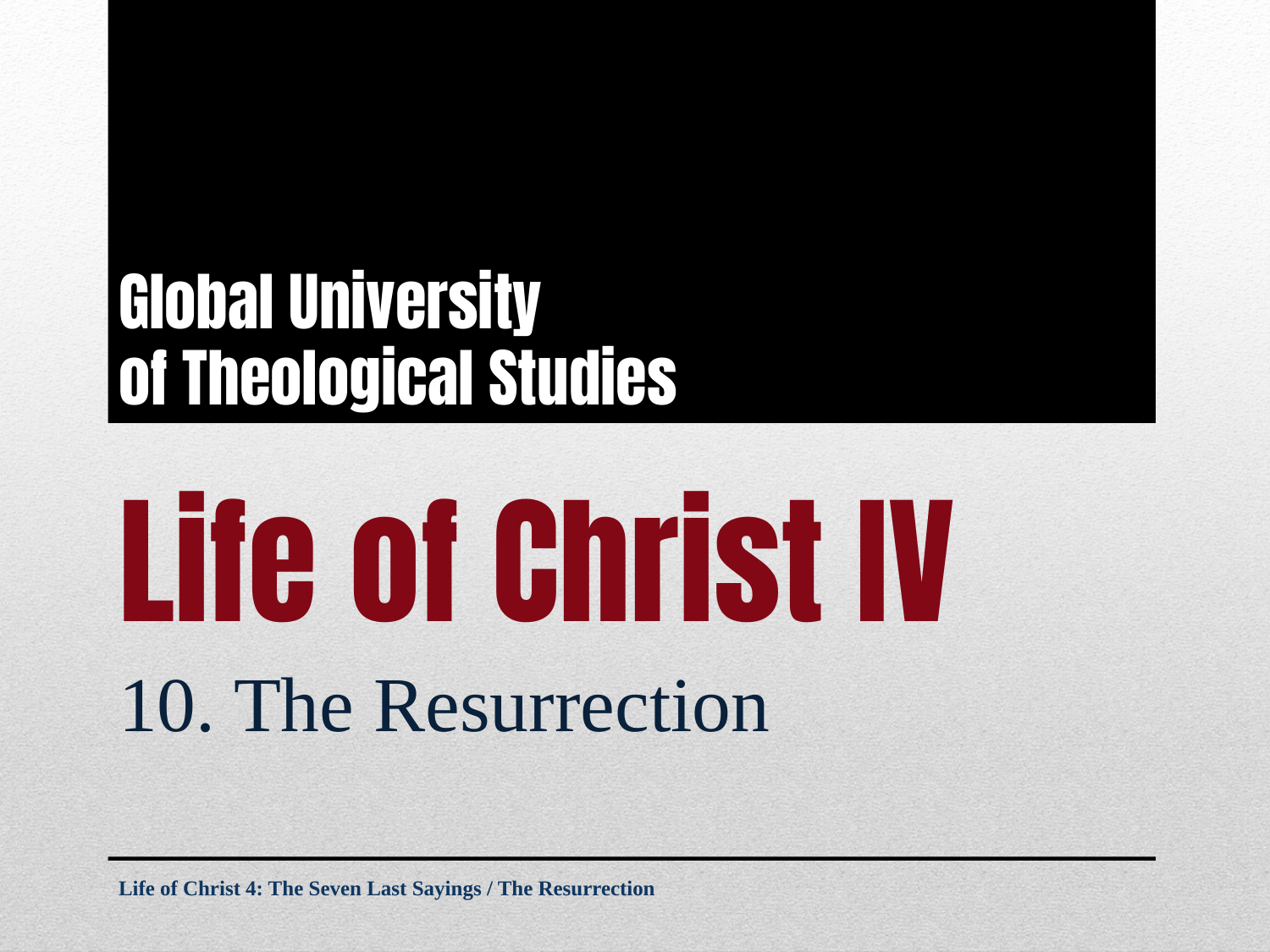

Global University
of Theological Studies
# Life of Christ IV
10. The Resurrection
Life of Christ 4: The Seven Last Sayings / The Resurrection